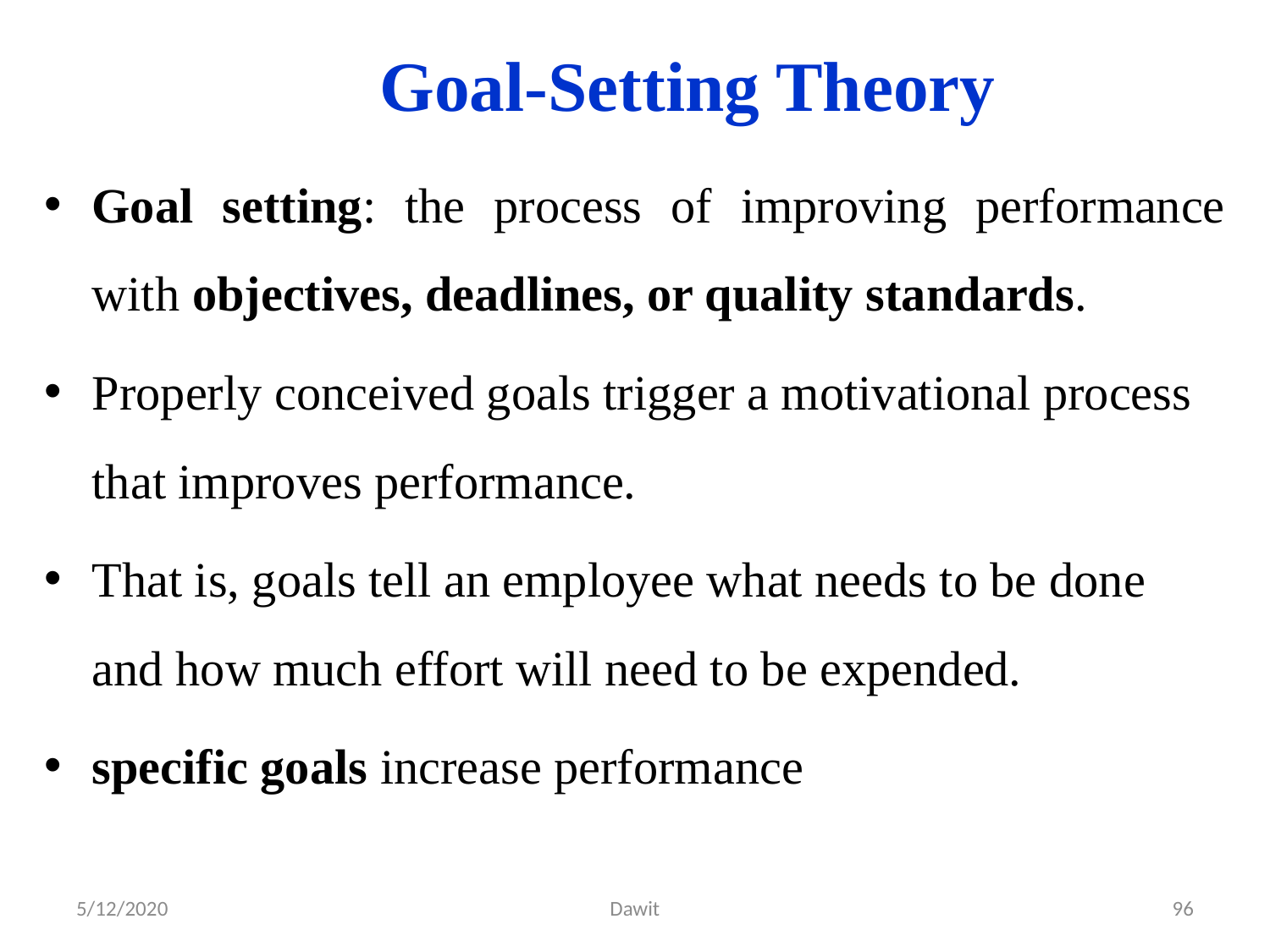

# Goal-Setting Theory
Goal setting: the process of improving performance with objectives, deadlines, or quality standards.
Properly conceived goals trigger a motivational process that improves performance.
That is, goals tell an employee what needs to be done and how much effort will need to be expended.
specific goals increase performance
5/12/2020
Dawit
96